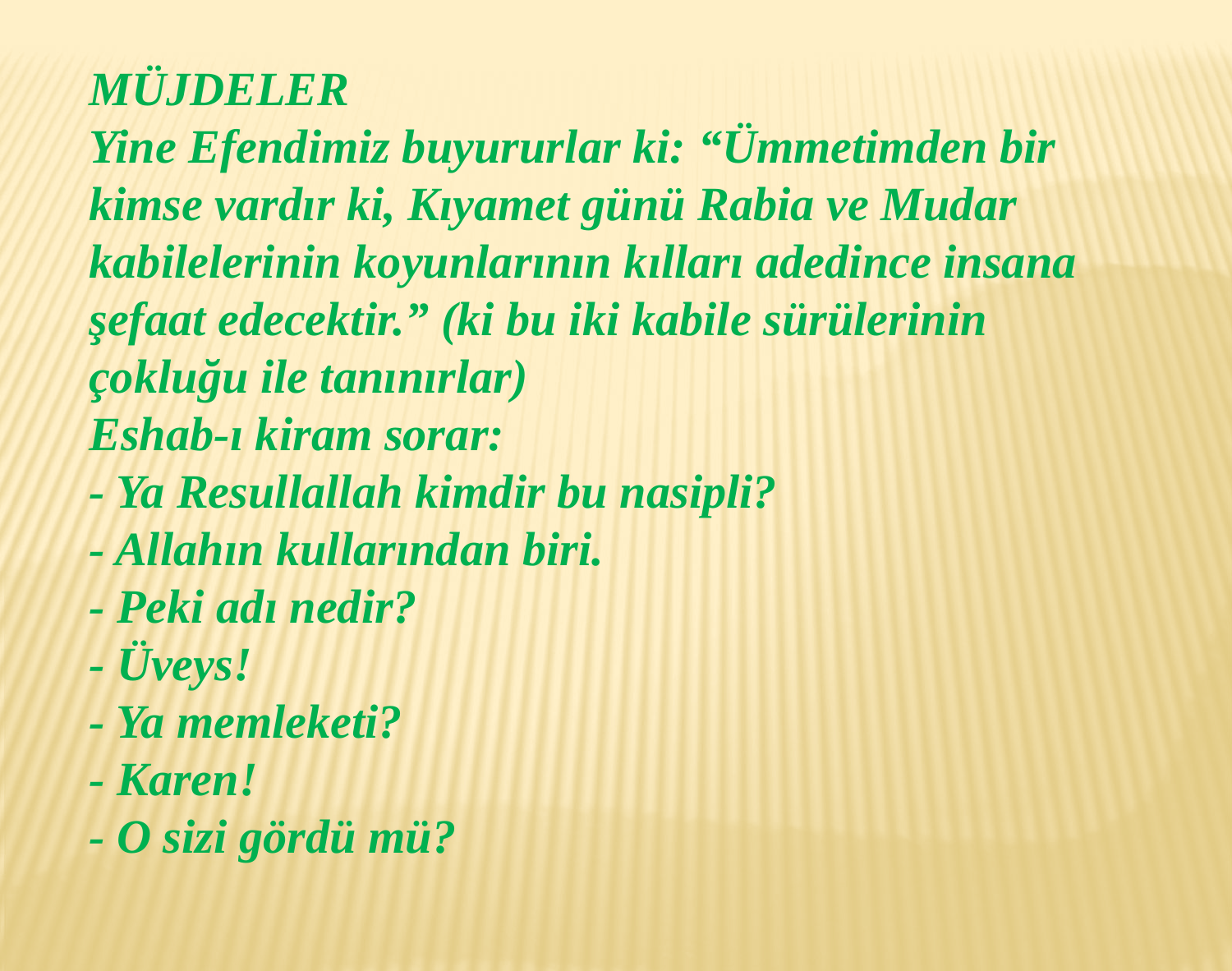

MÜJDELER
Yine Efendimiz buyururlar ki: “Ümmetimden bir kimse vardır ki, Kıyamet günü Rabia ve Mudar kabilelerinin koyunlarının kılları adedince insana şefaat edecektir.” (ki bu iki kabile sürülerinin çokluğu ile tanınırlar)
Eshab-ı kiram sorar:
- Ya Resullallah kimdir bu nasipli?
- Allahın kullarından biri.
- Peki adı nedir?
- Üveys!
- Ya memleketi?
- Karen!
- O sizi gördü mü?